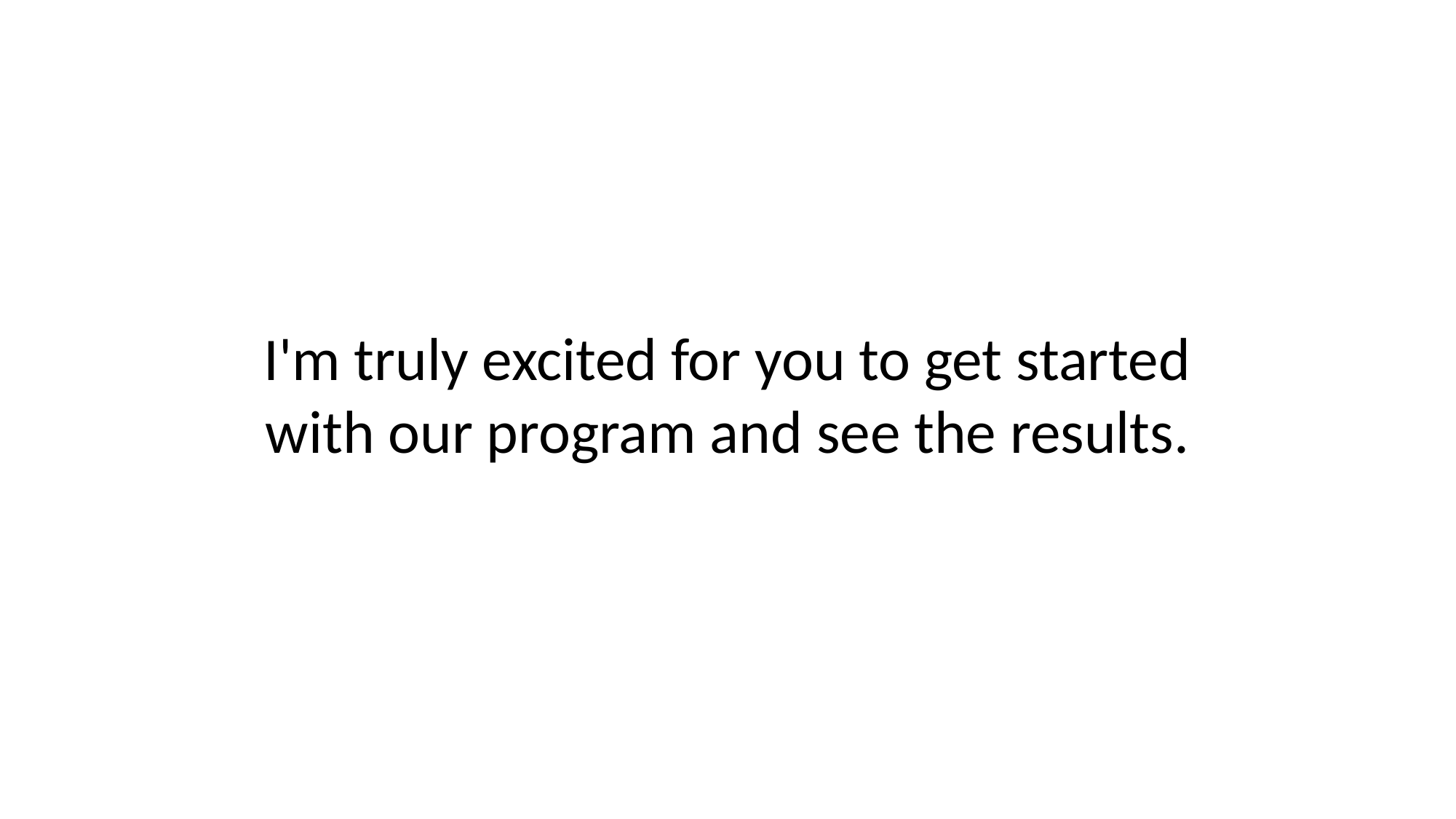

I'm truly excited for you to get started with our program and see the results.